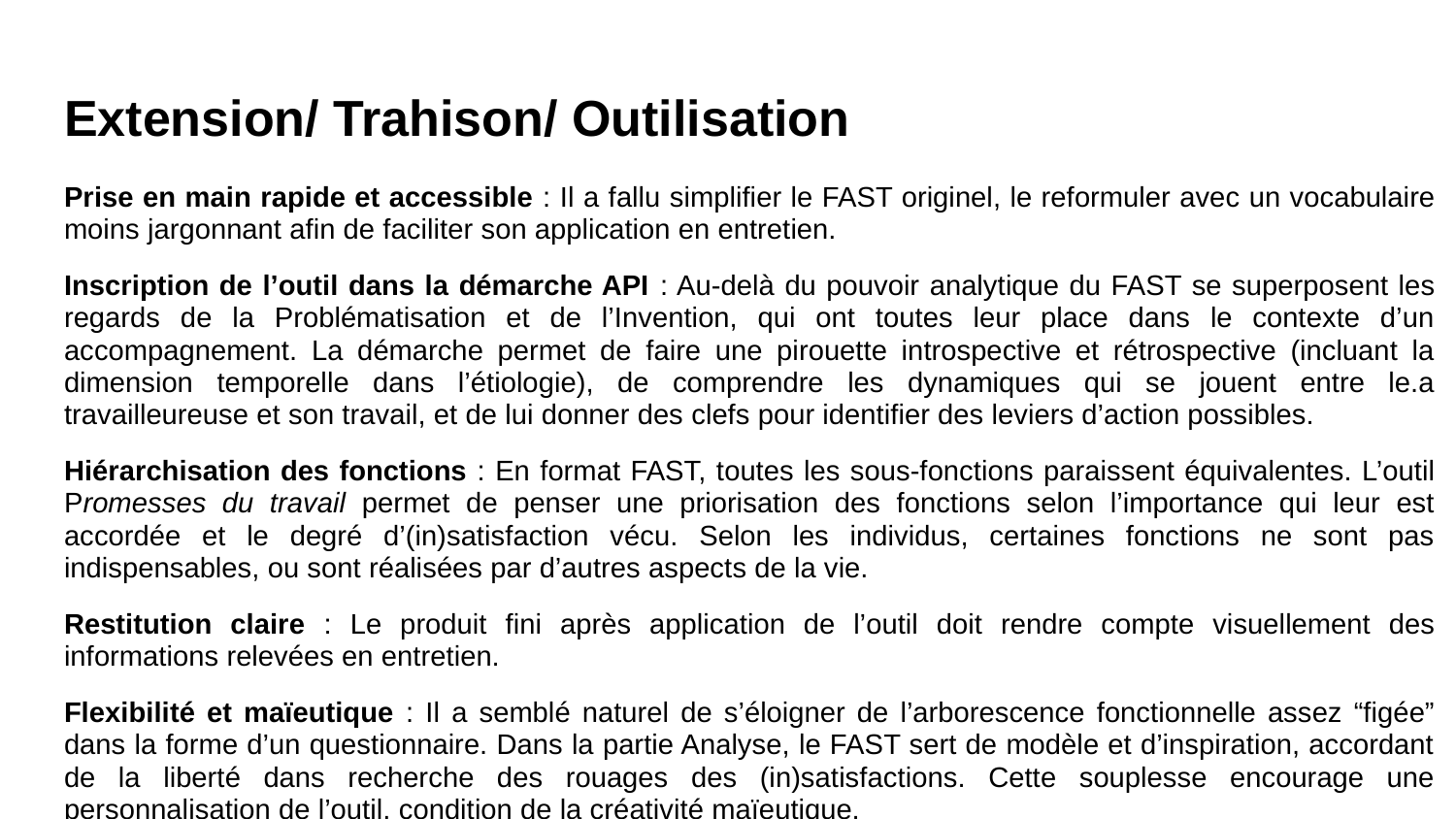

# Extension/ Trahison/ Outilisation
Prise en main rapide et accessible : Il a fallu simplifier le FAST originel, le reformuler avec un vocabulaire moins jargonnant afin de faciliter son application en entretien.
Inscription de l’outil dans la démarche API : Au-delà du pouvoir analytique du FAST se superposent les regards de la Problématisation et de l’Invention, qui ont toutes leur place dans le contexte d’un accompagnement. La démarche permet de faire une pirouette introspective et rétrospective (incluant la dimension temporelle dans l’étiologie), de comprendre les dynamiques qui se jouent entre le.a travailleureuse et son travail, et de lui donner des clefs pour identifier des leviers d’action possibles.
Hiérarchisation des fonctions : En format FAST, toutes les sous-fonctions paraissent équivalentes. L’outil Promesses du travail permet de penser une priorisation des fonctions selon l’importance qui leur est accordée et le degré d’(in)satisfaction vécu. Selon les individus, certaines fonctions ne sont pas indispensables, ou sont réalisées par d’autres aspects de la vie.
Restitution claire : Le produit fini après application de l’outil doit rendre compte visuellement des informations relevées en entretien.
Flexibilité et maïeutique : Il a semblé naturel de s’éloigner de l’arborescence fonctionnelle assez “figée” dans la forme d’un questionnaire. Dans la partie Analyse, le FAST sert de modèle et d’inspiration, accordant de la liberté dans recherche des rouages des (in)satisfactions. Cette souplesse encourage une personnalisation de l’outil, condition de la créativité maïeutique.